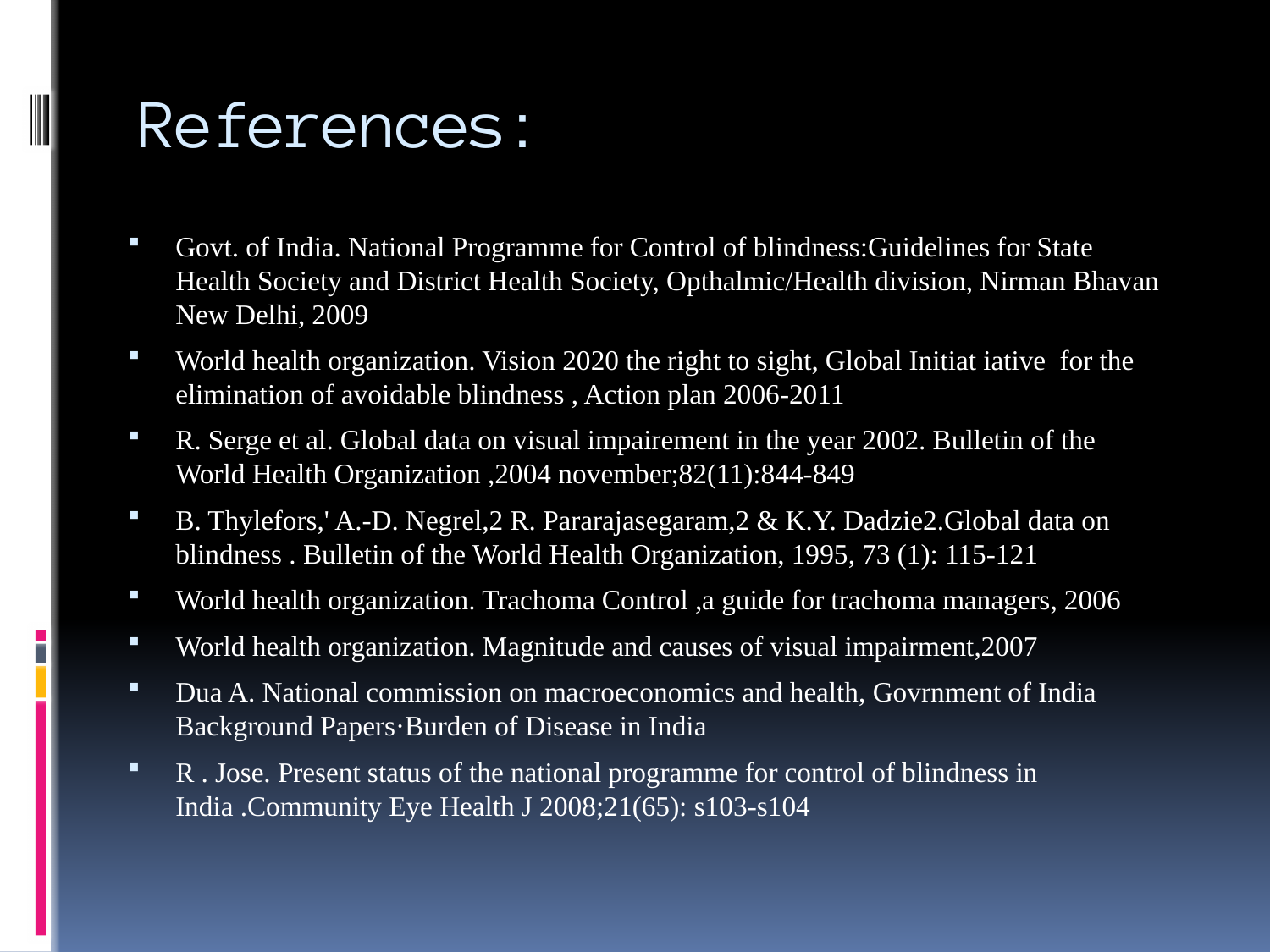

# References:
Govt. of India. National Programme for Control of blindness:Guidelines for State Health Society and District Health Society, Opthalmic/Health division, Nirman Bhavan New Delhi, 2009
World health organization. Vision 2020 the right to sight, Global Initiat iative  for the elimination of avoidable blindness , Action plan 2006-2011
R. Serge et al. Global data on visual impairement in the year 2002. Bulletin of the World Health Organization ,2004 november;82(11):844-849
B. Thylefors,' A.-D. Negrel,2 R. Pararajasegaram,2 & K.Y. Dadzie2.Global data on blindness . Bulletin of the World Health Organization, 1995, 73 (1): 115-121
World health organization. Trachoma Control ,a guide for trachoma managers, 2006
World health organization. Magnitude and causes of visual impairment,2007
Dua A. National commission on macroeconomics and health, Govrnment of India  Background Papers·Burden of Disease in India
R . Jose. Present status of the national programme for control of blindness in India .Community Eye Health J 2008;21(65): s103-s104